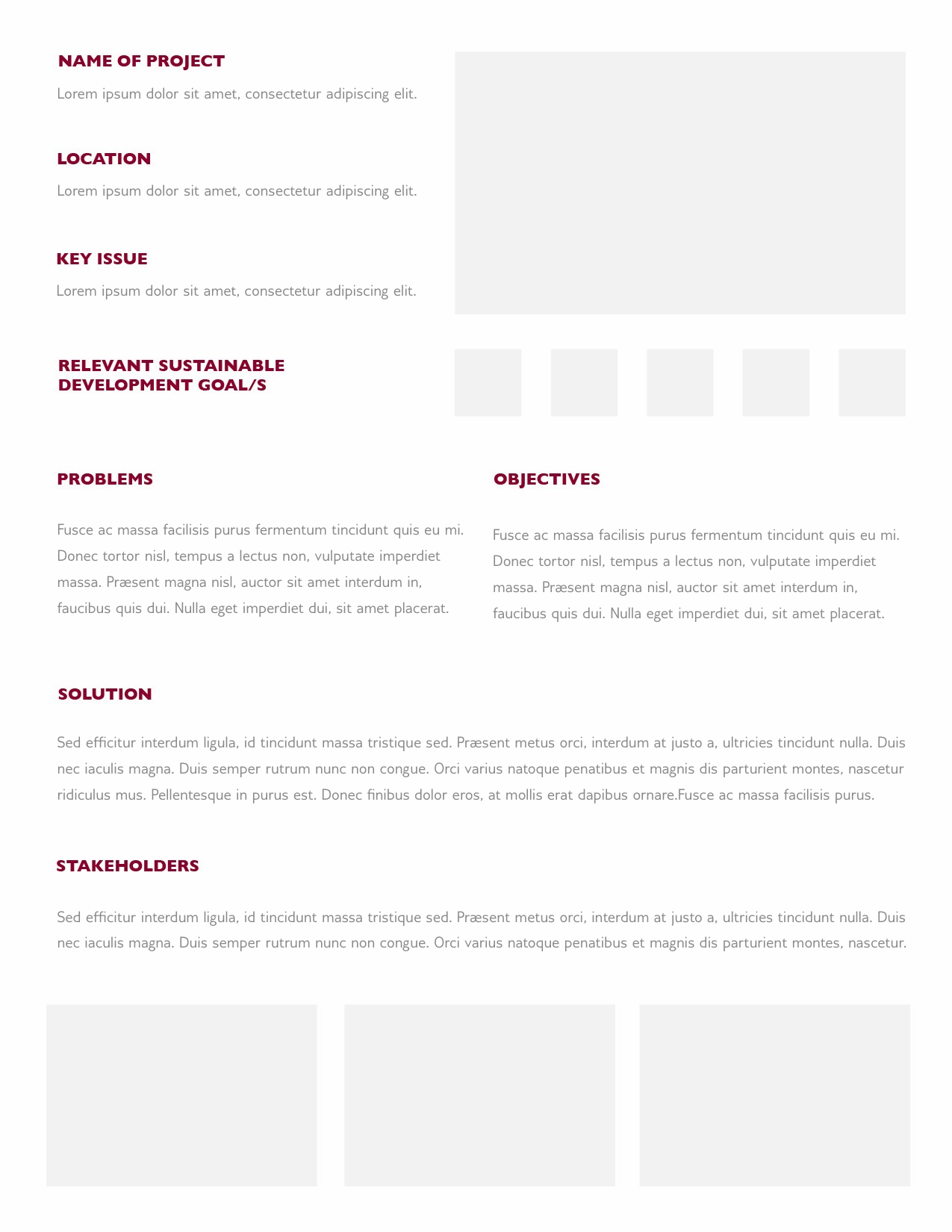

Lorem ipsum dolor sit amet, consectetur adipiscing elit.
Lorem ipsum dolor sit amet, consectetur adipiscing elit.
Lorem ipsum dolor sit amet, consectetur adipiscing elit.

Fusce ac massa facilisis purus fermentum tincidunt quis eu mi. Donec tortor nisl, tempus a lectus non, vulputate imperdiet massa. Praesent magna nisl, auctor sit amet interdum in, faucibus quis dui. Nulla eget imperdiet dui, sit amet placerat.
Fusce ac massa facilisis purus fermentum tincidunt quis eu mi. Donec tortor nisl, tempus a lectus non, vulputate imperdiet massa. Praesent magna nisl, auctor sit amet interdum in, faucibus quis dui. Nulla eget imperdiet dui, sit amet placerat.
Sed efficitur interdum ligula, id tincidunt massa tristique sed. Praesent metus orci, interdum at justo a, ultricies tincidunt nulla. Duis nec iaculis magna. Duis semper rutrum nunc non congue. Orci varius natoque penatibus et magnis dis parturient montes, nascetur ridiculus mus. Pellentesque in purus est. Donec finibus dolor eros, at mollis erat dapibus ornare.Fusce ac massa facilisis purus.
Sed efficitur interdum ligula, id tincidunt massa tristique sed. Praesent metus orci, interdum at justo a, ultricies tincidunt nulla. Duis nec iaculis magna. Duis semper rutrum nunc non congue. Orci varius natoque penatibus et magnis dis parturient montes, nascetur.